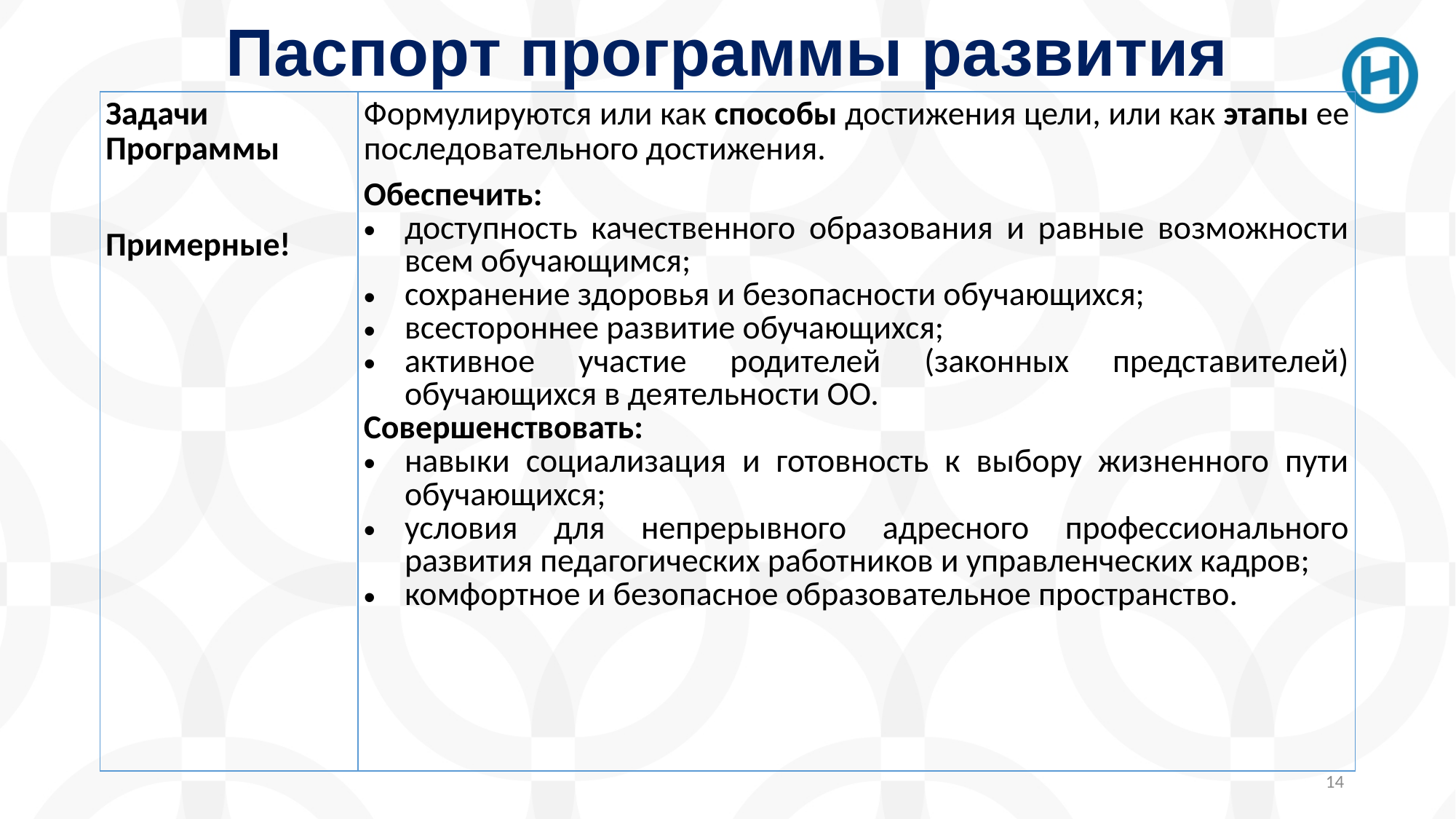

# Паспорт программы развития

| Задачи Программы Примерные! | Формулируются или как способы достижения цели, или как этапы ее последовательного достижения. Обеспечить: доступность качественного образования и равные возможности всем обучающимся; сохранение здоровья и безопасности обучающихся; всестороннее развитие обучающихся; активное участие родителей (законных представителей) обучающихся в деятельности ОО. Совершенствовать: навыки социализация и готовность к выбору жизненного пути обучающихся; условия для непрерывного адресного профессионального развития педагогических работников и управленческих кадров; комфортное и безопасное образовательное пространство. |
| --- | --- |
14